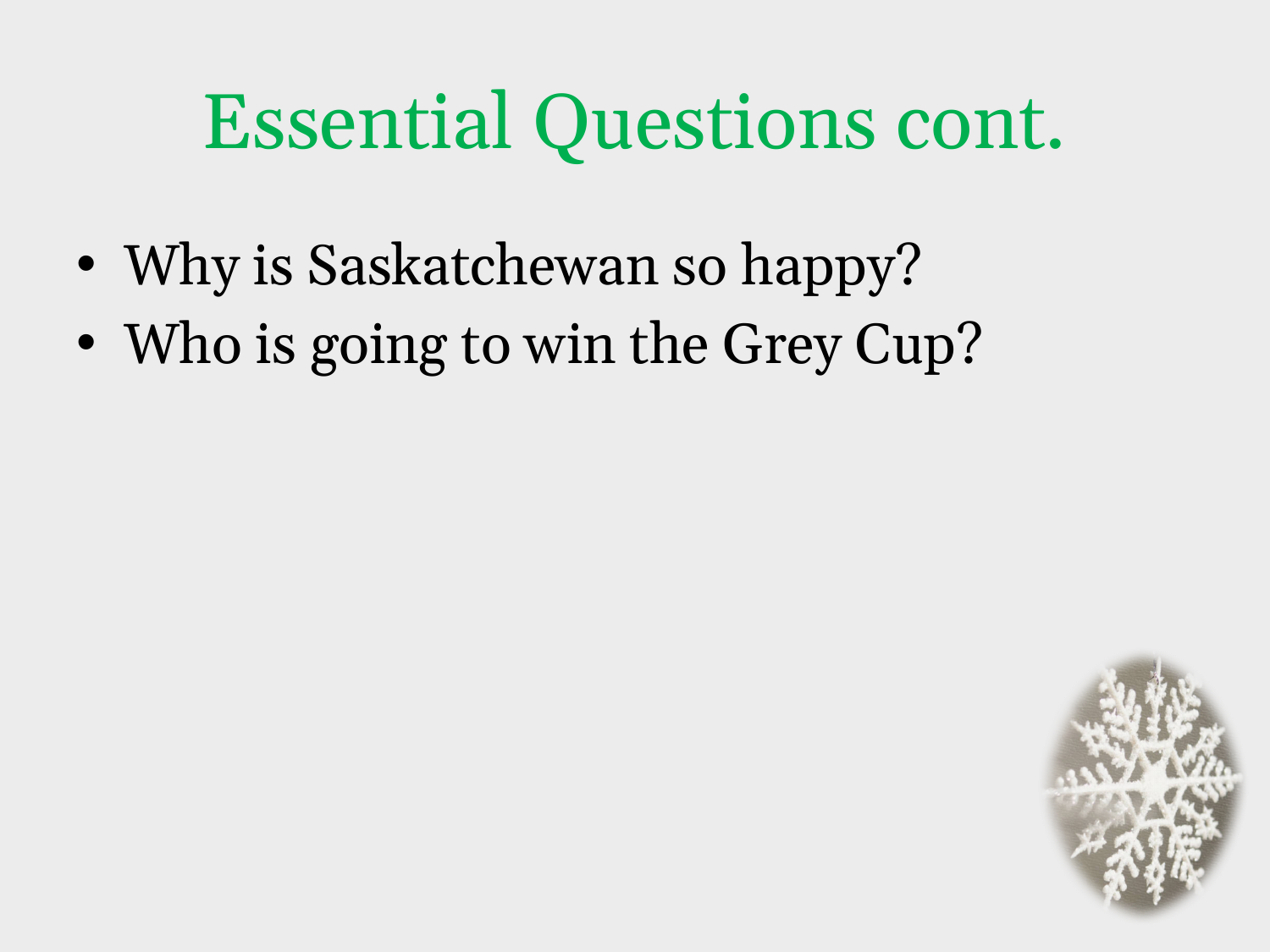

# Essential Questions cont.
Why is Saskatchewan so happy?
Who is going to win the Grey Cup?